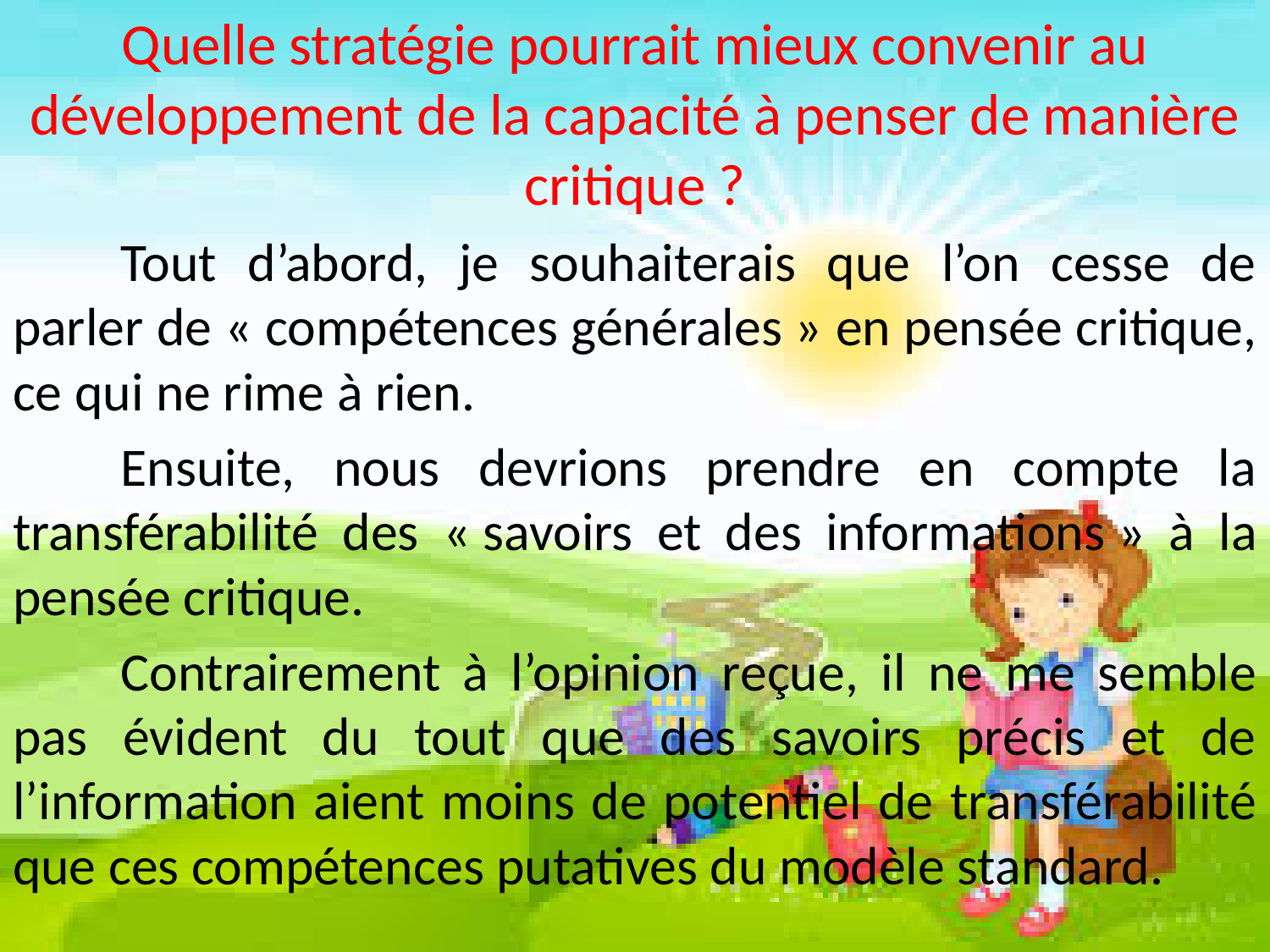

Quelle stratégie pourrait mieux convenir au développement de la capacité à penser de manière critique ?
	Tout d’abord, je souhaiterais que l’on cesse de parler de « compétences générales » en pensée critique, ce qui ne rime à rien.
	Ensuite, nous devrions prendre en compte la transférabilité des « savoirs et des informations » à la pensée critique.
	Contrairement à l’opinion reçue, il ne me semble pas évident du tout que des savoirs précis et de l’information aient moins de potentiel de transférabilité que ces compétences putatives du modèle standard.